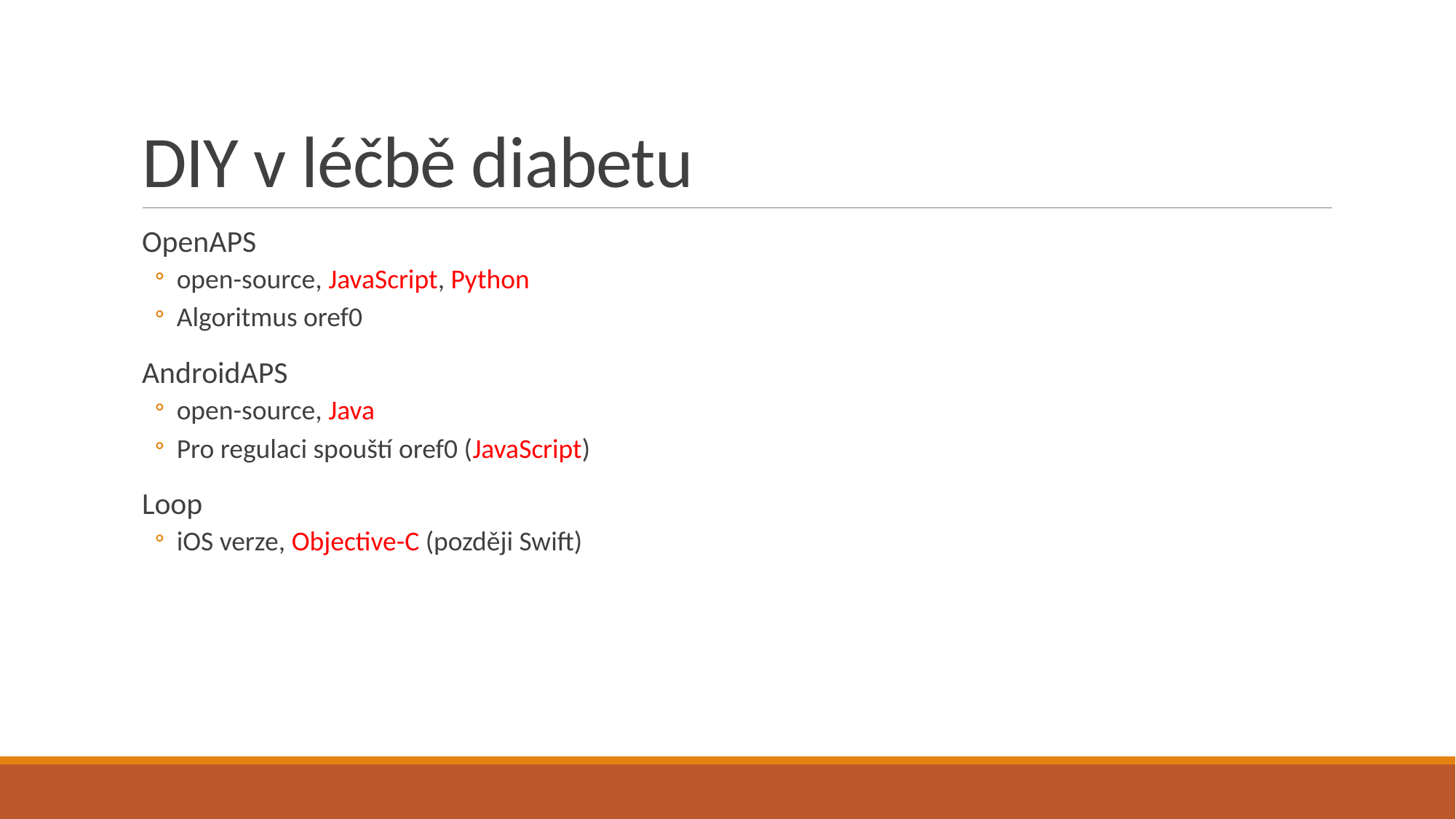

# DIY v léčbě diabetu
OpenAPS
open-source, JavaScript, Python
Algoritmus oref0
AndroidAPS
open-source, Java
Pro regulaci spouští oref0 (JavaScript)
Loop
iOS verze, Objective-C (později Swift)